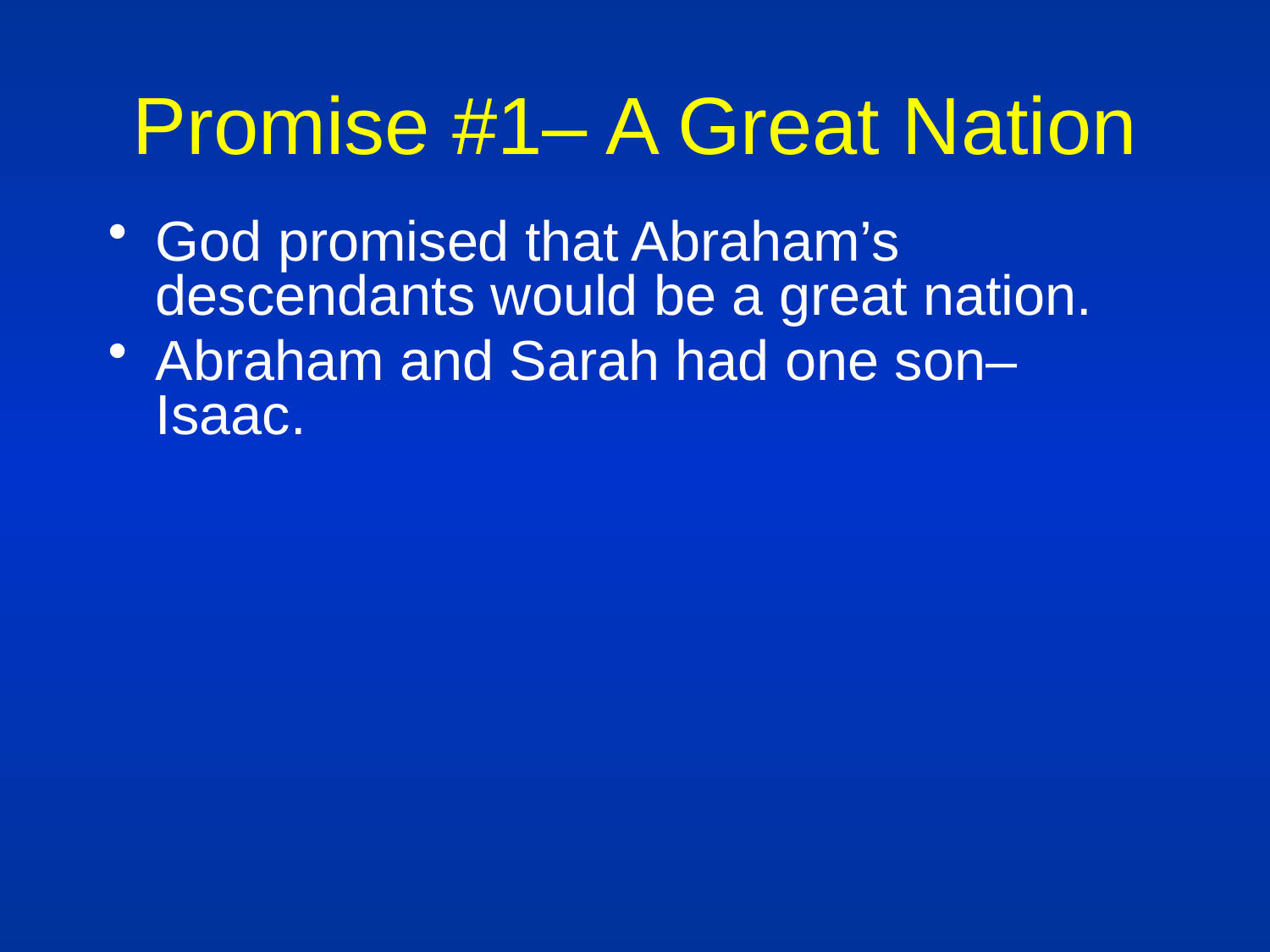

# Promise #1– A Great Nation
God promised that Abraham’s descendants would be a great nation.
Abraham and Sarah had one son– Isaac.